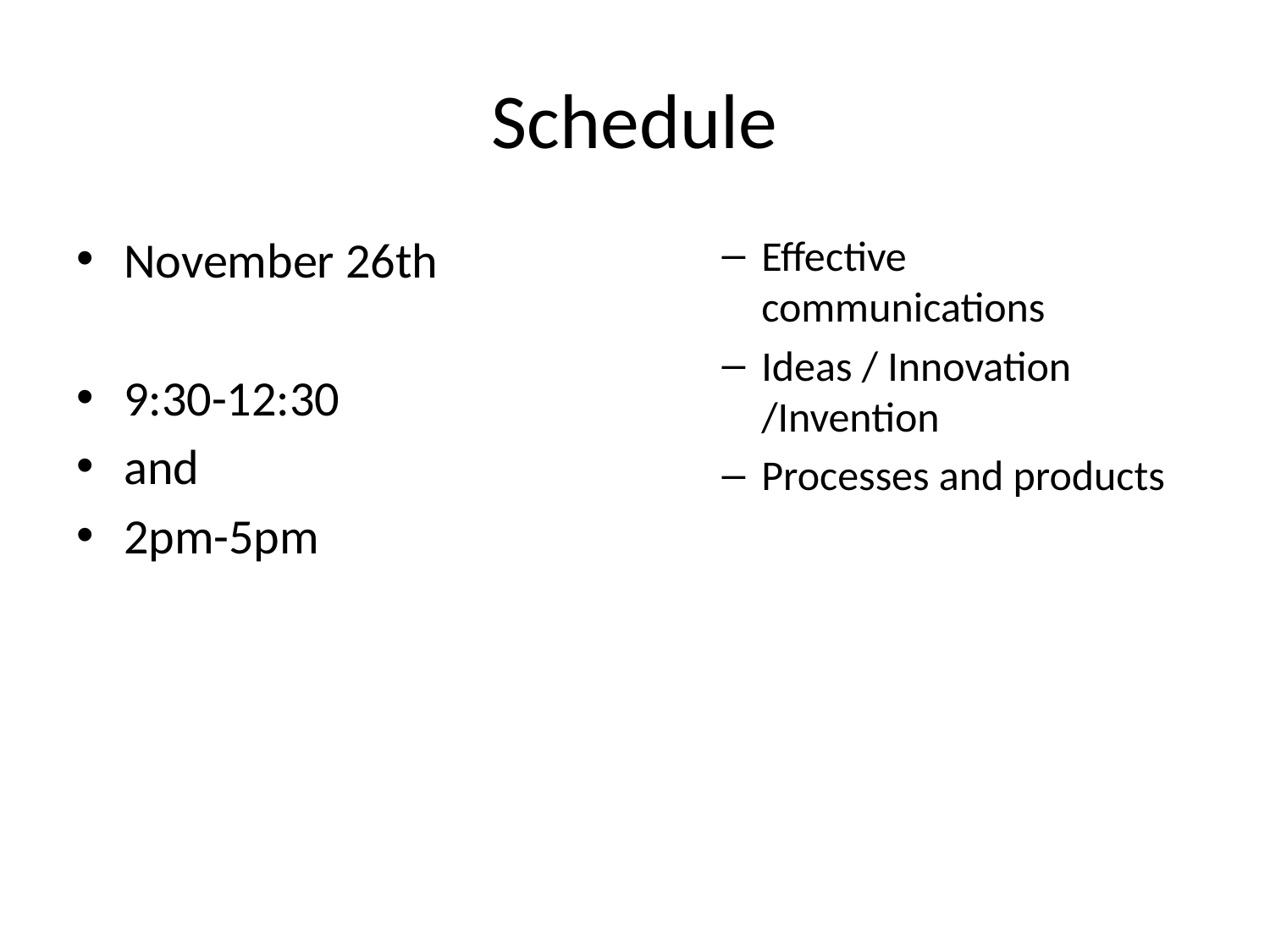

# Schedule
November 26th

9:30-12:30
and
2pm-5pm

Effective communications
Ideas / Innovation /Invention
Processes and products